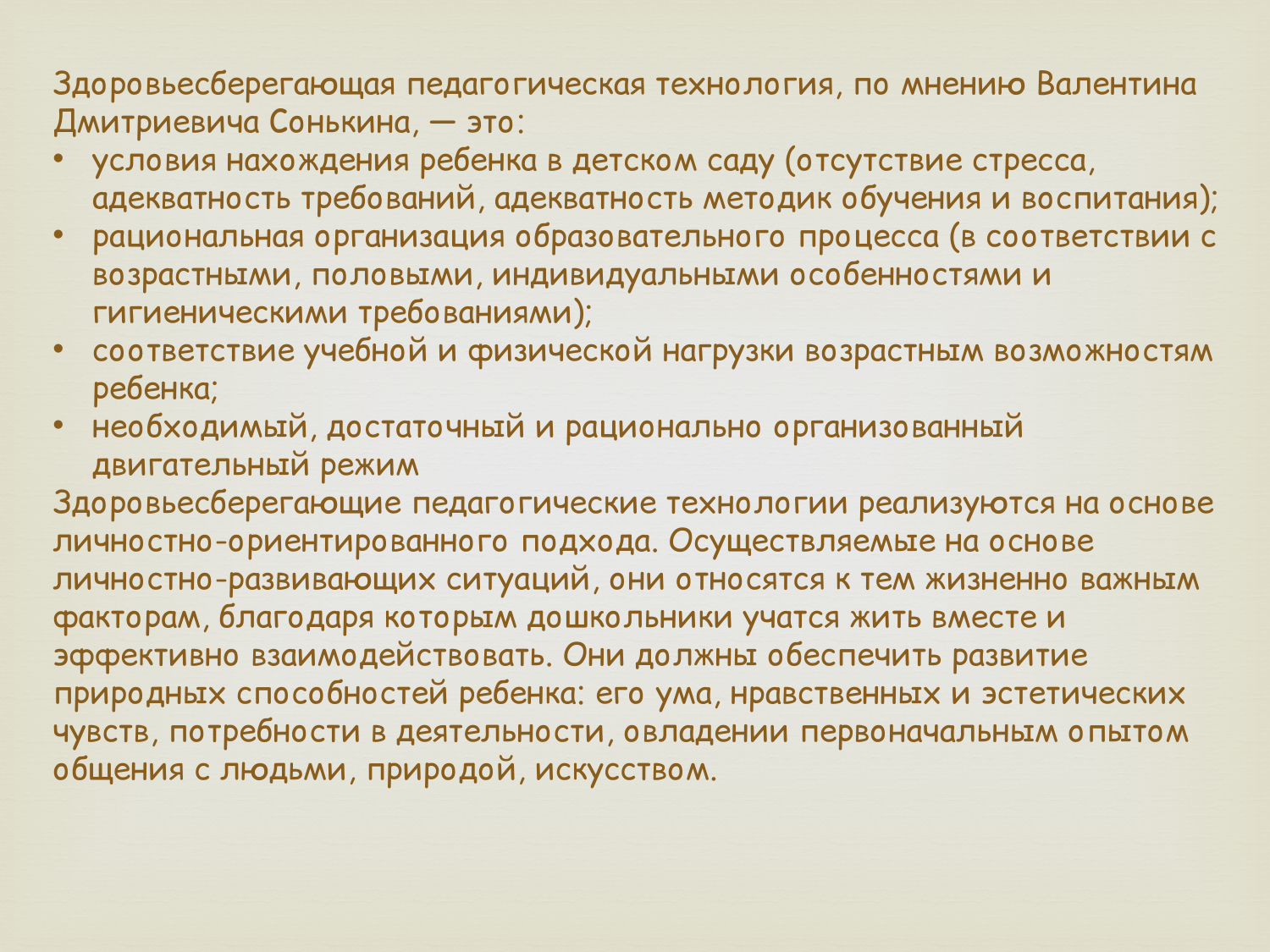

Здоровьесберегающая педагогическая технология, по мнению Валентина Дмитриевича Сонькина, — это:
условия нахождения ребенка в детском саду (отсутствие стресса, адекватность требований, адекватность методик обучения и воспитания);
рациональная организация образовательного процесса (в соответствии с возрастными, половыми, индивидуальными особенностями и гигиеническими требованиями);
соответствие учебной и физической нагрузки возрастным возможностям ребенка;
необходимый, достаточный и рационально организованный двигательный режим
Здоровьесберегающие педагогические технологии реализуются на основе личностно-ориентированного подхода. Осуществляемые на основе личностно-развивающих ситуаций, они относятся к тем жизненно важным факторам, благодаря которым дошкольники учатся жить вместе и эффективно взаимодействовать. Они должны обеспечить развитие природных способностей ребенка: его ума, нравственных и эстетических чувств, потребности в деятельности, овладении первоначальным опытом общения с людьми, природой, искусством.